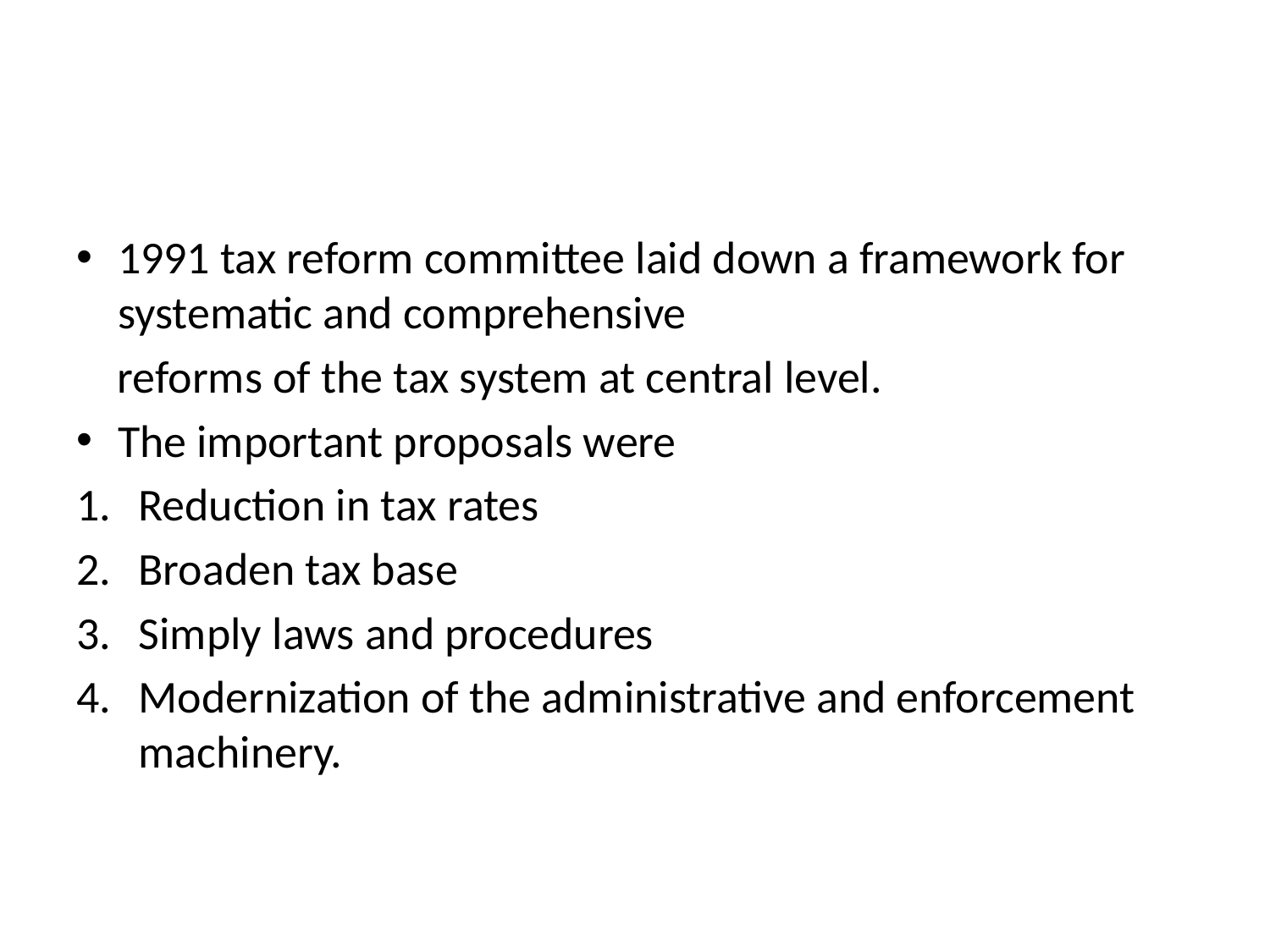

#
1991 tax reform committee laid down a framework for systematic and comprehensive
    reforms of the tax system at central level.
The important proposals were
Reduction in tax rates
Broaden tax base
Simply laws and procedures
Modernization of the administrative and enforcement machinery.